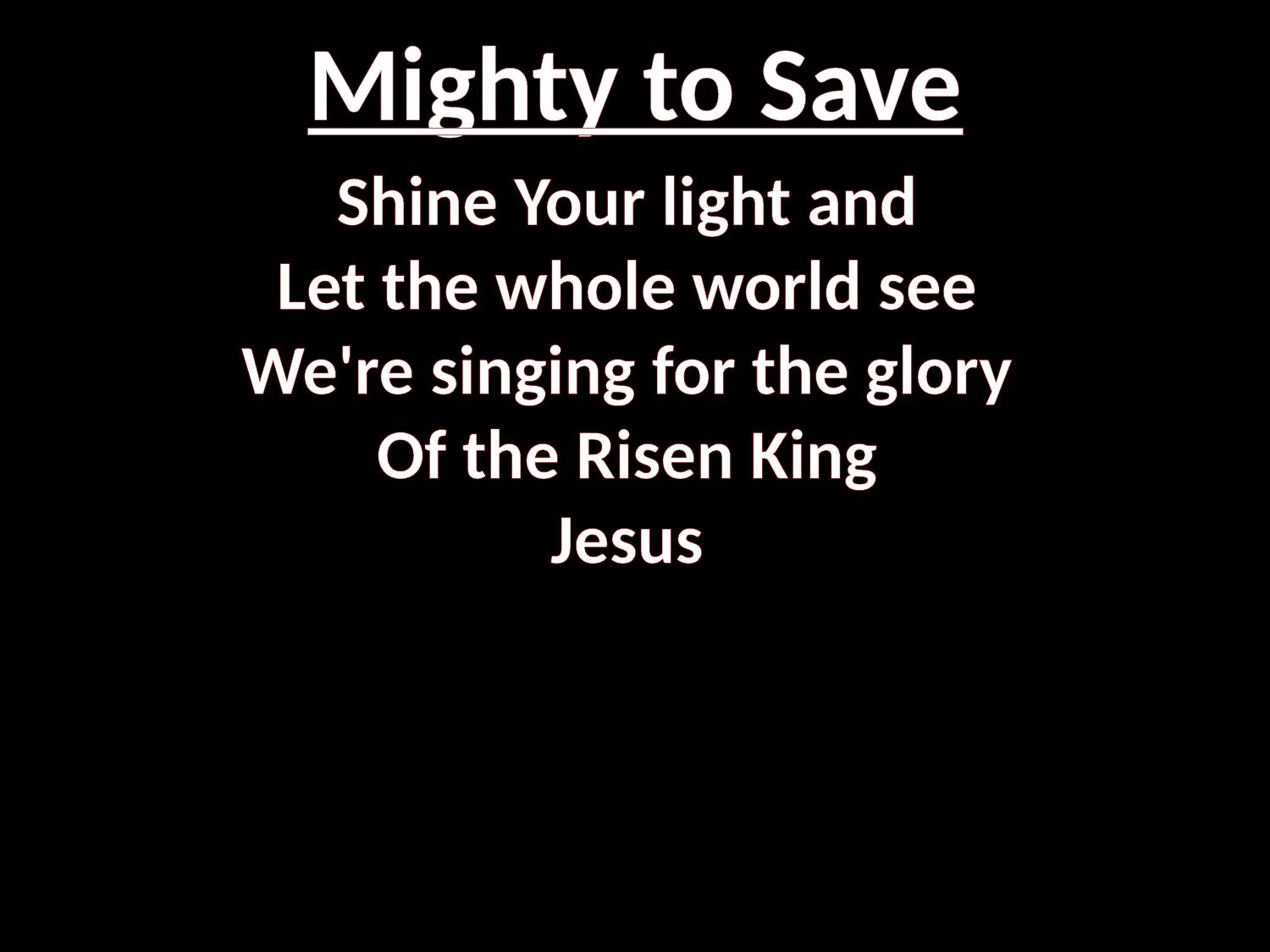

# Mighty to Save
Shine Your light and 
Let the whole world see 
We're singing for the glory 
Of the Risen King 
Jesus